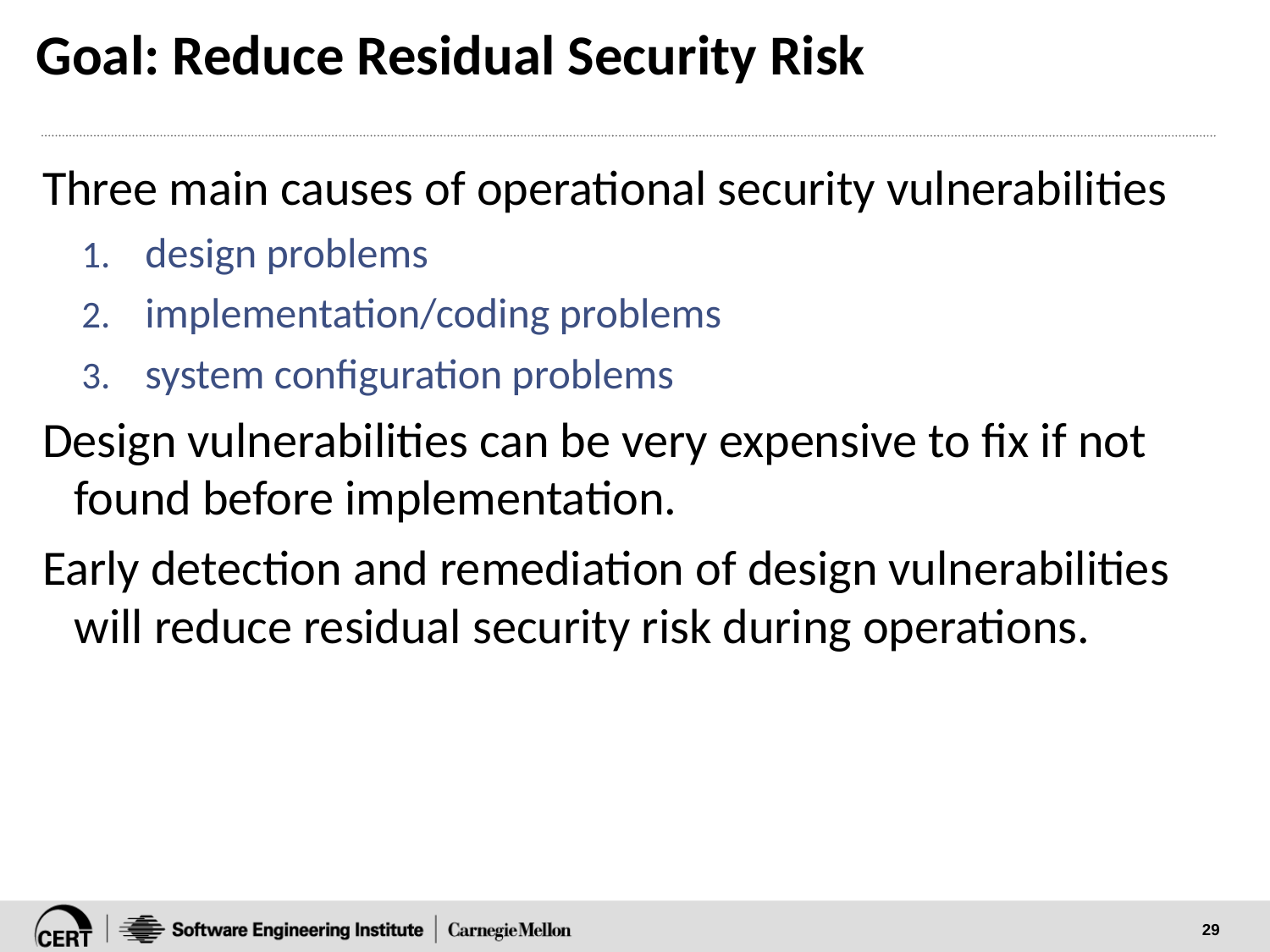

# Goal: Reduce Residual Security Risk
Three main causes of operational security vulnerabilities
design problems
implementation/coding problems
system configuration problems
Design vulnerabilities can be very expensive to fix if not found before implementation.
Early detection and remediation of design vulnerabilities will reduce residual security risk during operations.